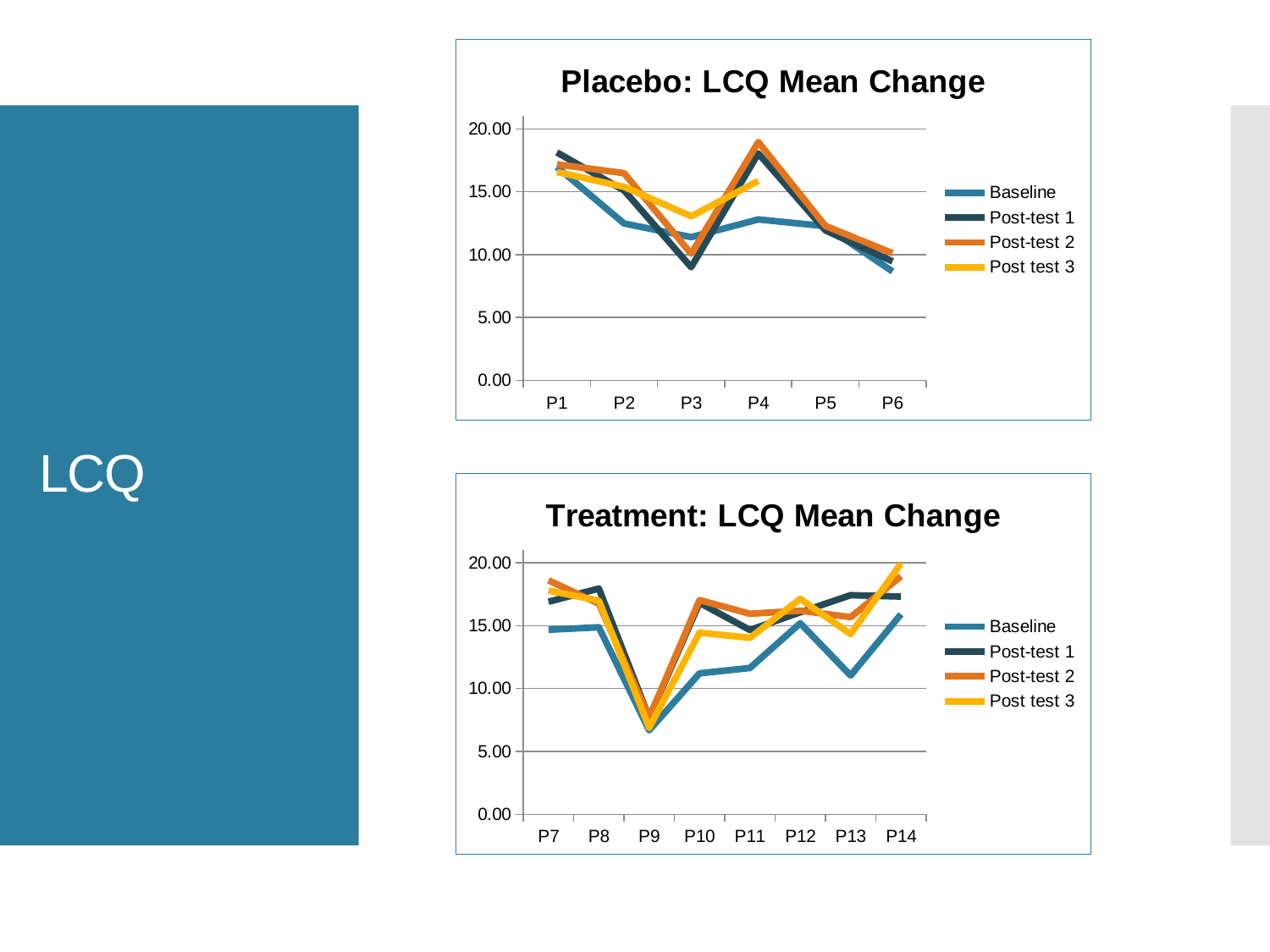

### Chart: Placebo: LCQ Mean Change

| Category | Baseline | Post-test 1 | Post-test 2 | Post test 3 |
|---|---|---|---|---|
| P1 | 16.98 | 18.13 | 17.18 | 16.57 |
| P2 | 12.48 | 15.11 | 16.48 | 15.39 |
| P3 | 11.39 | 9.0 | 10.07 | 13.05 |
| P4 | 12.8 | 18.05 | 18.95 | 15.86 |
| P5 | 12.27 | 11.93 | 12.29 | None |
| P6 | 8.66 | 9.46 | 10.11 | None |
# LCQ

### Chart: Treatment: LCQ Mean Change

| Category | Baseline | Post-test 1 | Post-test 2 | Post test 3 |
|---|---|---|---|---|
| P7 | 14.68 | 16.91 | 18.61 | 17.79 |
| P8 | 14.88 | 17.96 | 16.75 | 17.0 |
| P9 | 6.68 | 7.68 | 7.7 | 6.89 |
| P10 | 11.21 | 16.82 | 17.04 | 14.45 |
| P11 | 11.64 | 14.66 | 15.95 | 14.04 |
| P12 | 15.2 | 16.07 | 16.2 | 17.14 |
| P13 | 11.04 | 17.43 | 15.68 | 14.34 |
| P14 | 15.91 | 17.32 | 18.93 | 19.95 |